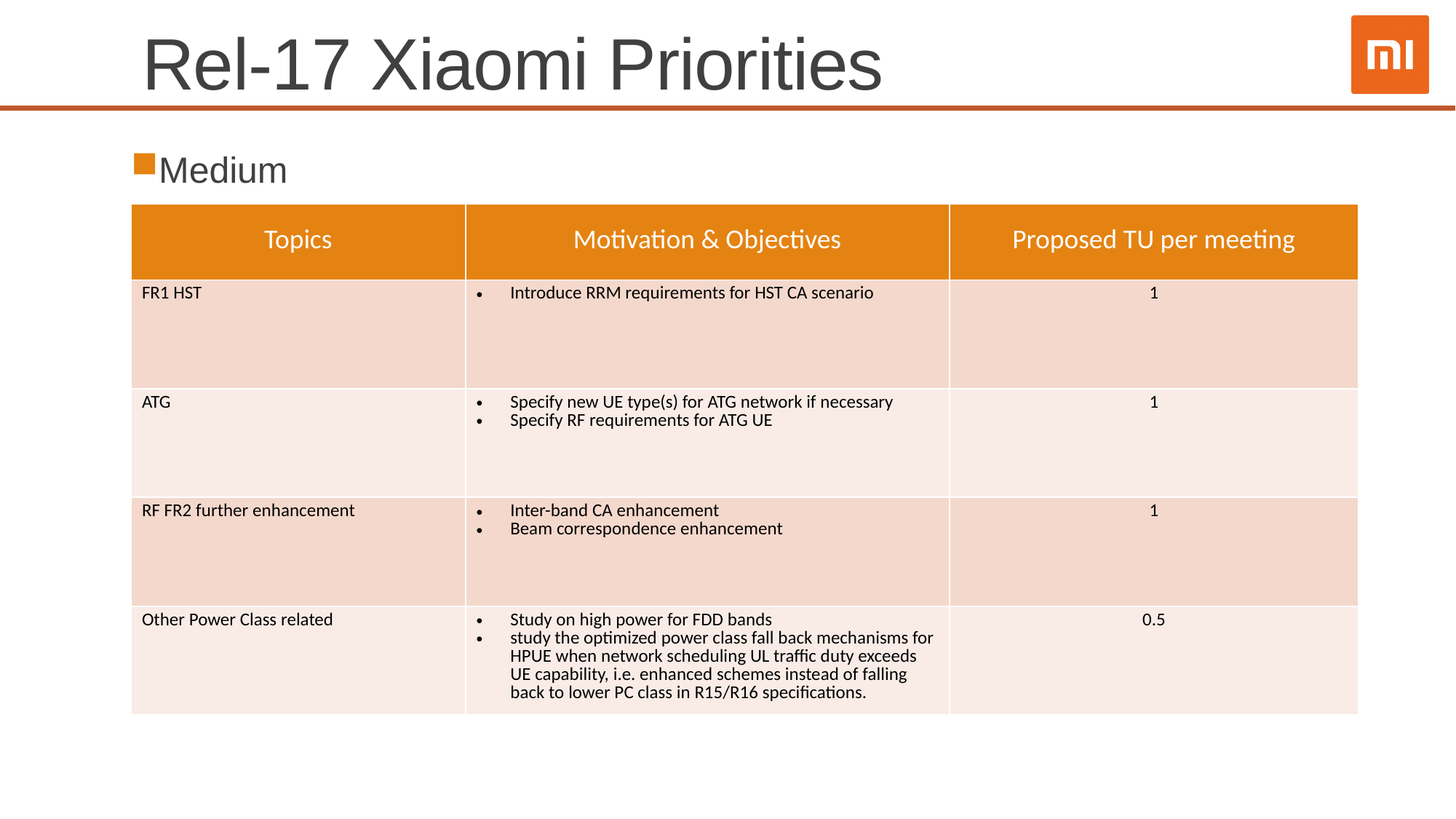

# Rel-17 Xiaomi Priorities
Medium

| Topics | Motivation & Objectives | Proposed TU per meeting |
| --- | --- | --- |
| FR1 HST | Introduce RRM requirements for HST CA scenario | 1 |
| ATG | Specify new UE type(s) for ATG network if necessary Specify RF requirements for ATG UE | 1 |
| RF FR2 further enhancement | Inter-band CA enhancement Beam correspondence enhancement | 1 |
| Other Power Class related | Study on high power for FDD bands study the optimized power class fall back mechanisms for HPUE when network scheduling UL traffic duty exceeds UE capability, i.e. enhanced schemes instead of falling back to lower PC class in R15/R16 specifications. | 0.5 |